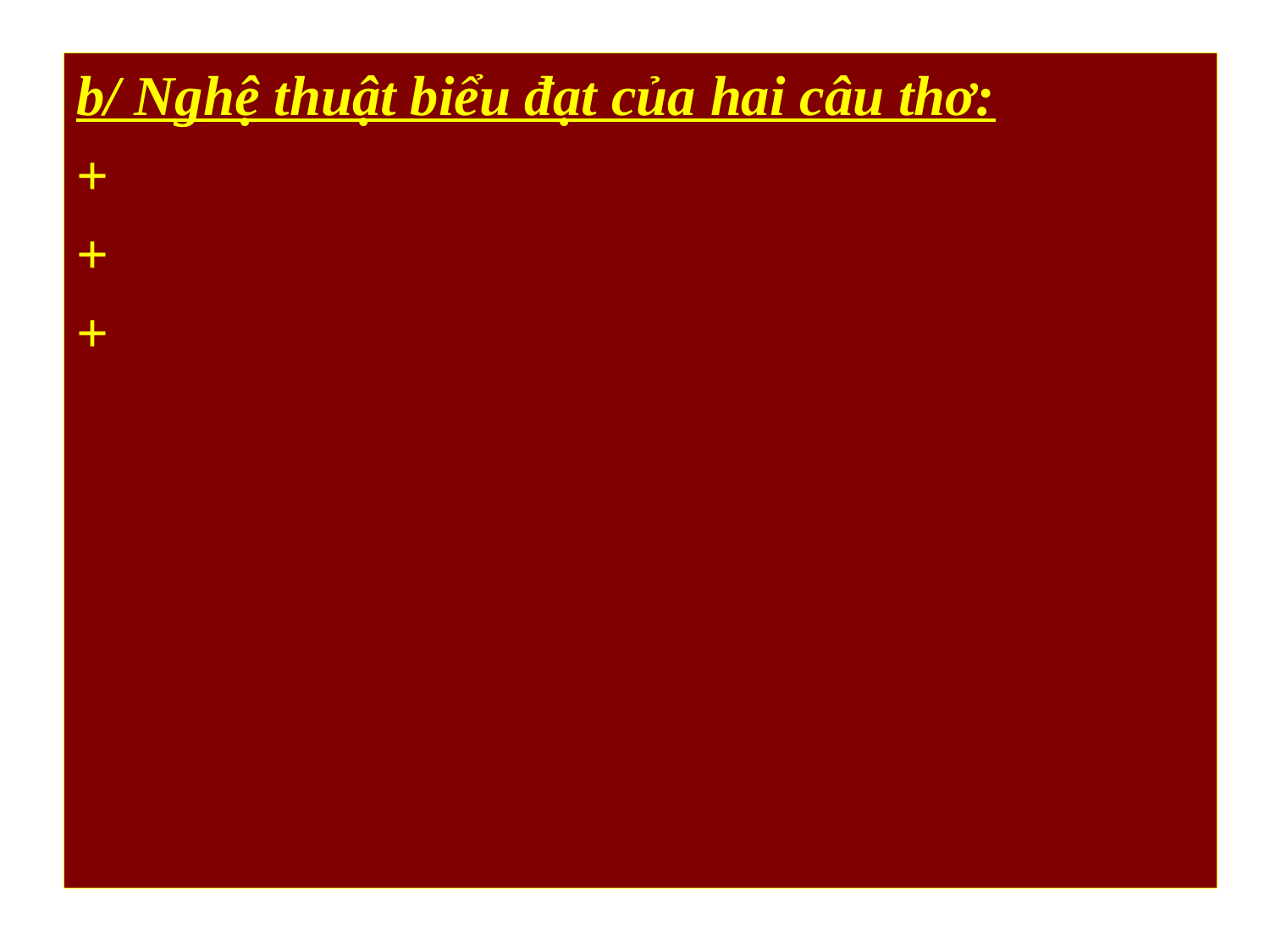

b/ Nghệ thuật biểu đạt của hai câu thơ:
+
+
+